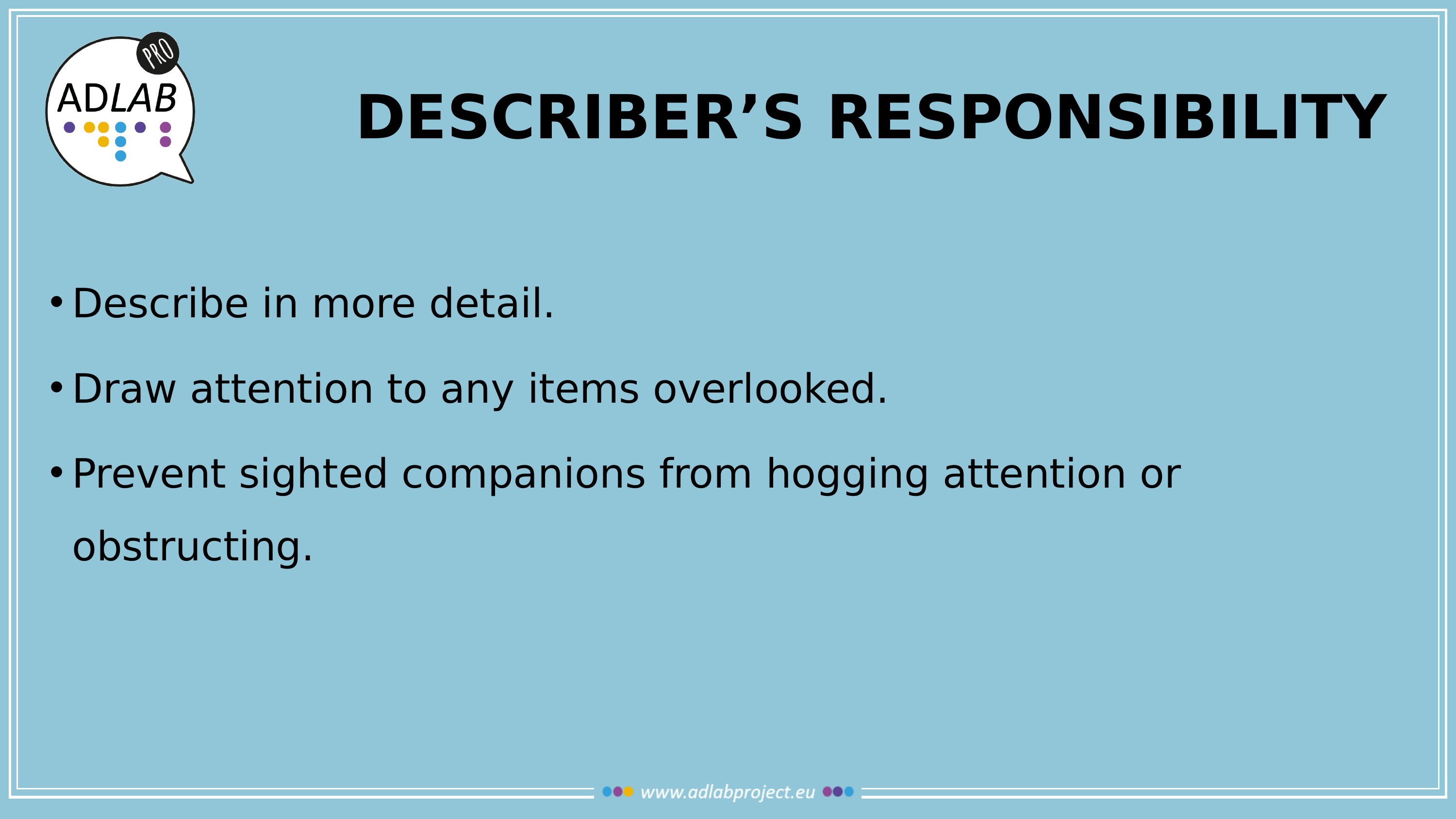

# Describer’s responsibility
Describe in more detail.
Draw attention to any items overlooked.
Prevent sighted companions from hogging attention or obstructing.